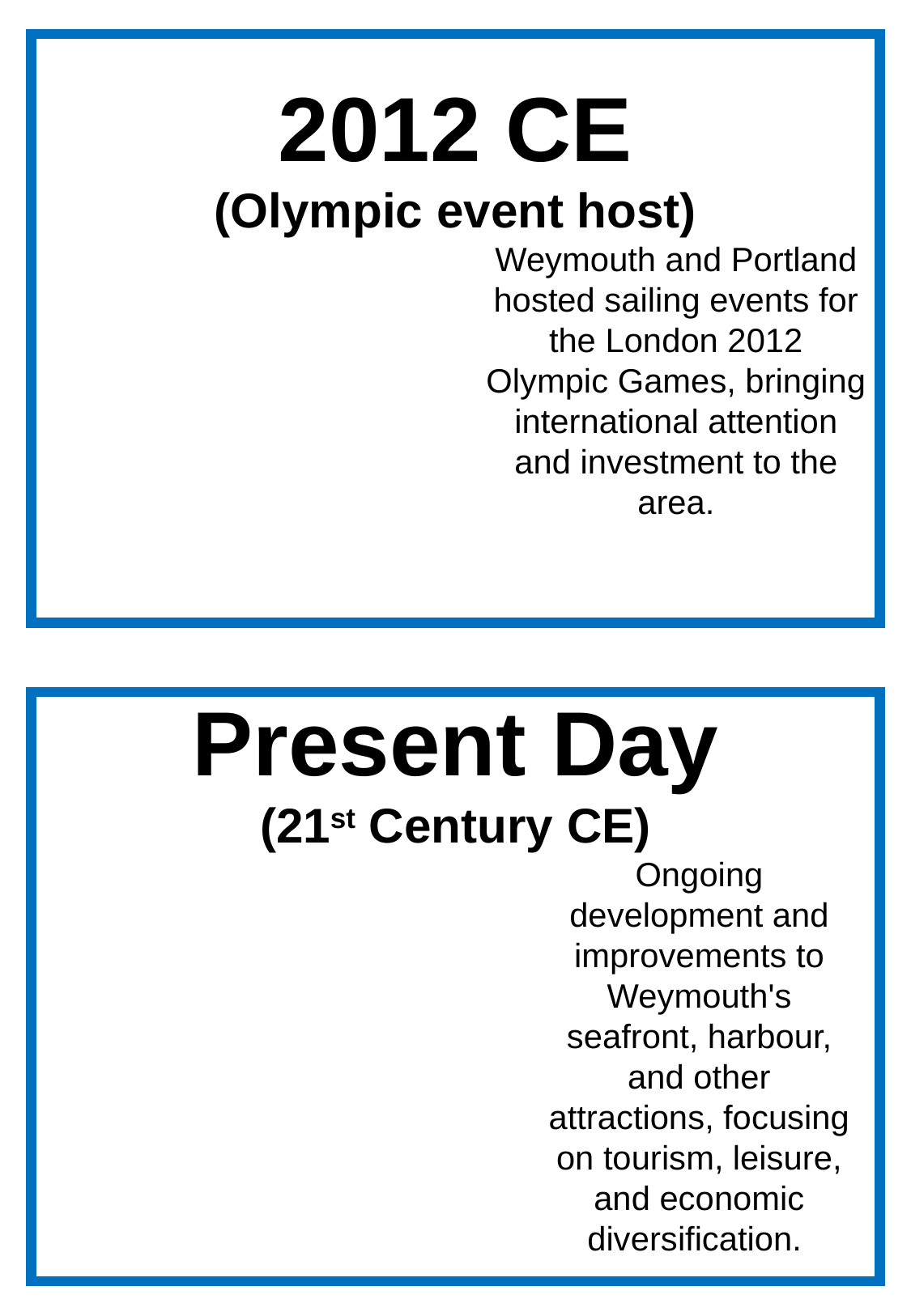

2012 CE
(Olympic event host)
Weymouth and Portland hosted sailing events for the London 2012 Olympic Games, bringing international attention and investment to the area.
Present Day
(21st Century CE)
Ongoing development and improvements to Weymouth's seafront, harbour, and other attractions, focusing on tourism, leisure, and economic diversification.